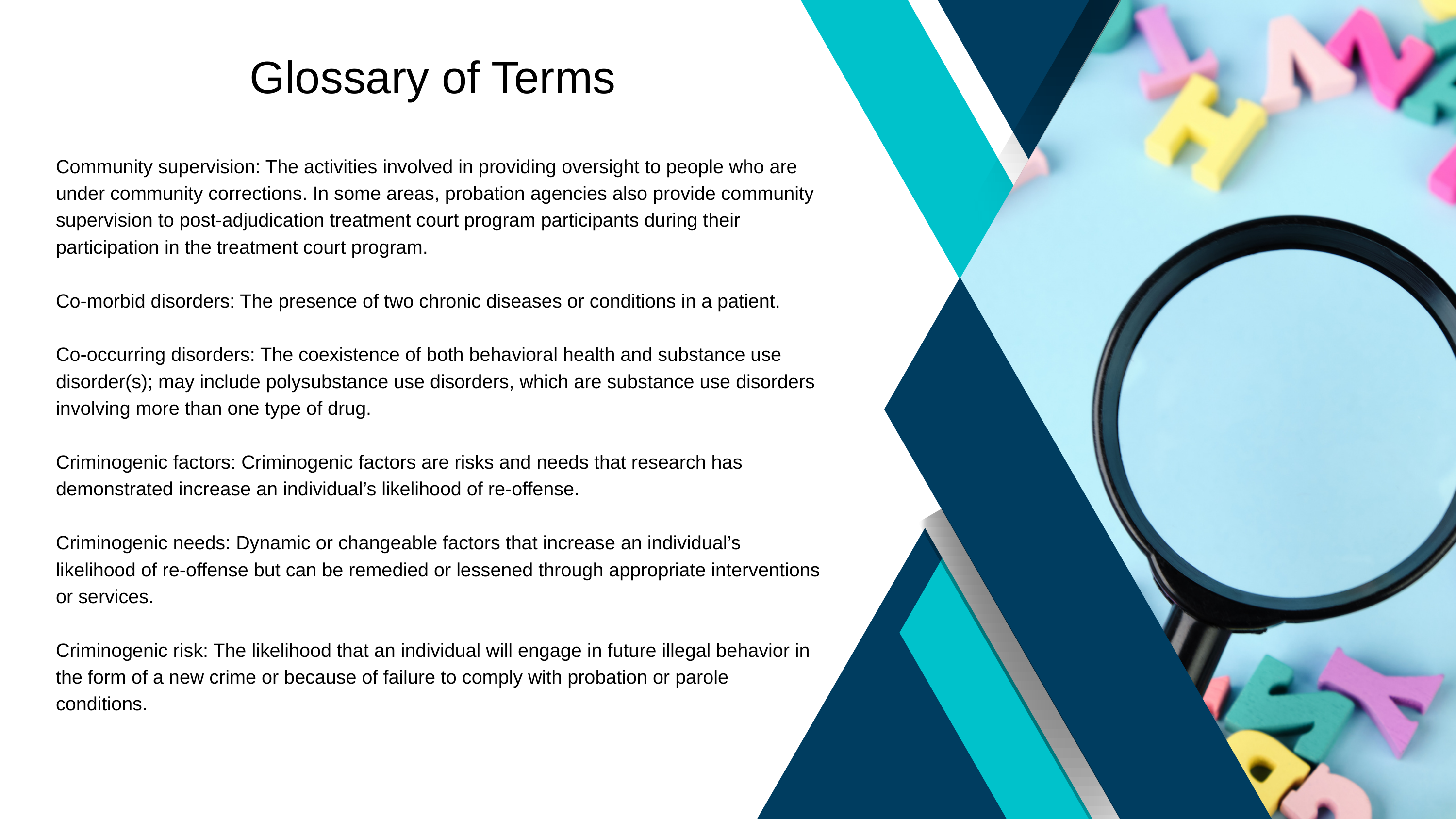

Glossary of Terms

Community supervision: The activities involved in providing oversight to people who are under community corrections. In some areas, probation agencies also provide community supervision to post-adjudication treatment court program participants during their participation in the treatment court program.

Co-morbid disorders: The presence of two chronic diseases or conditions in a patient.

Co-occurring disorders: The coexistence of both behavioral health and substance use disorder(s); may include polysubstance use disorders, which are substance use disorders involving more than one type of drug.

Criminogenic factors: Criminogenic factors are risks and needs that research has demonstrated increase an individual’s likelihood of re-offense.

Criminogenic needs: Dynamic or changeable factors that increase an individual’s likelihood of re-offense but can be remedied or lessened through appropriate interventions or services.

Criminogenic risk: The likelihood that an individual will engage in future illegal behavior in the form of a new crime or because of failure to comply with probation or parole conditions.